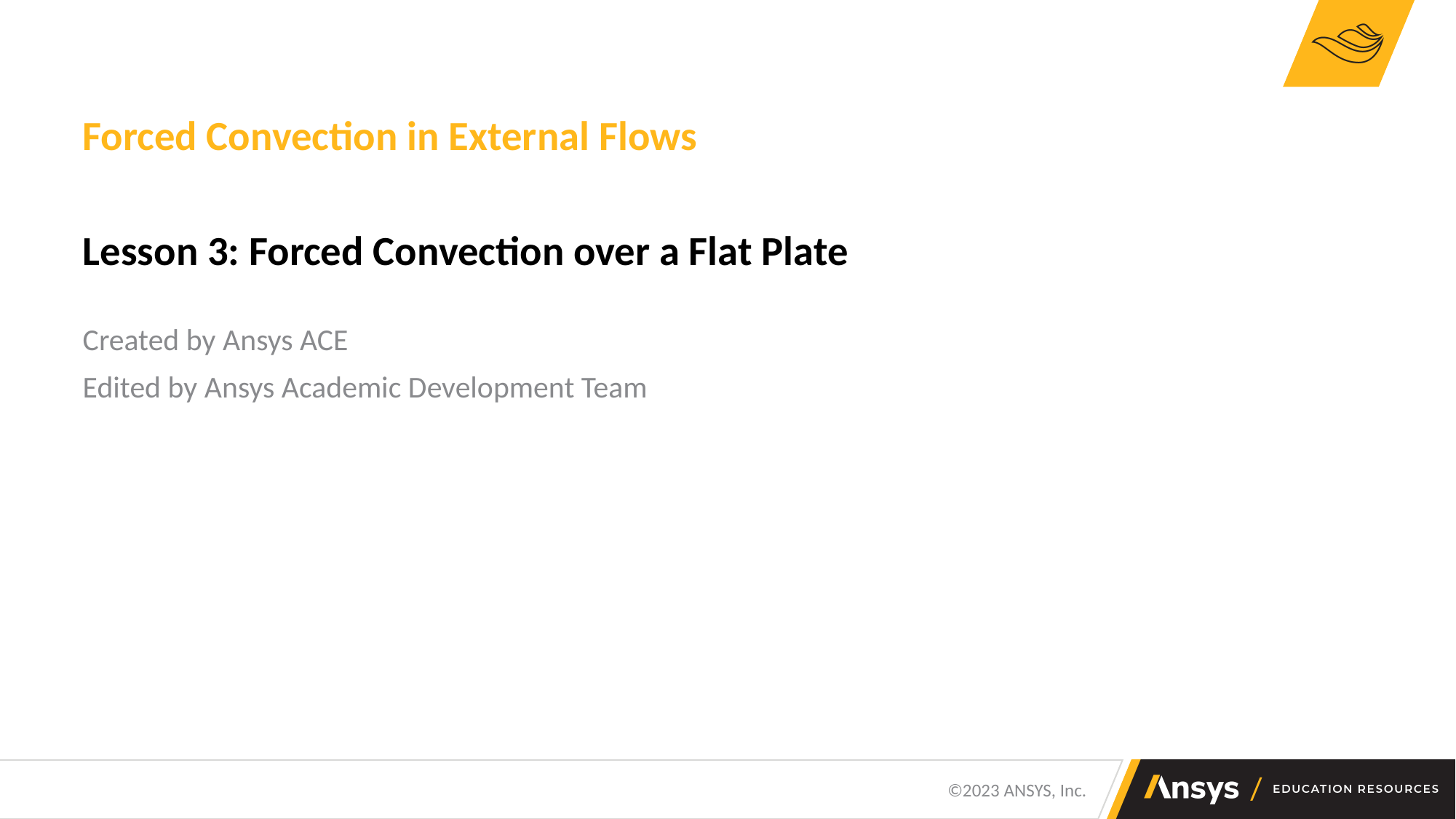

Forced Convection in External Flows

Lesson 3: Forced Convection over a Flat Plate

Created by Ansys ACE
Edited by Ansys Academic Development Team